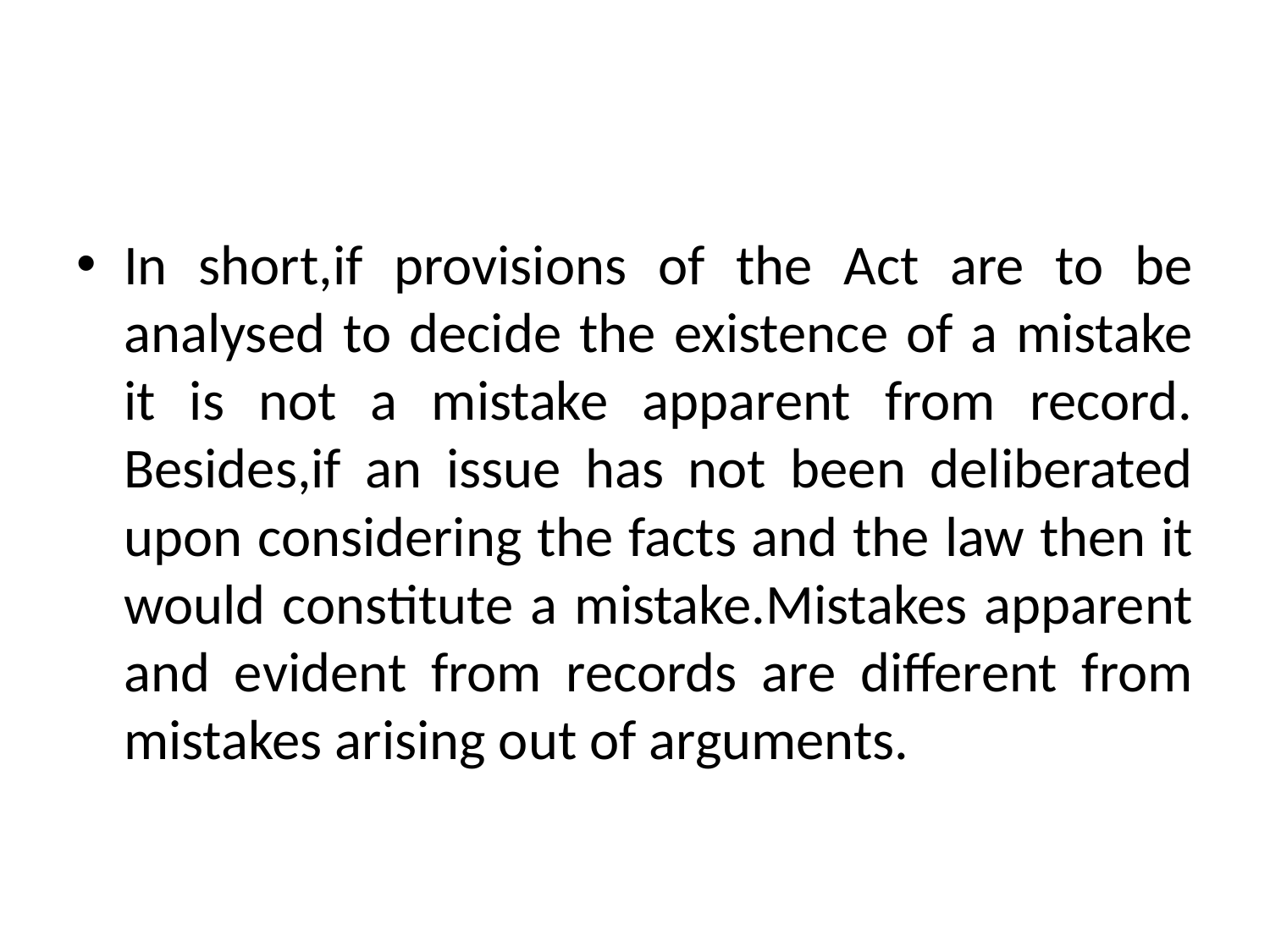

#
In short,if provisions of the Act are to be analysed to decide the existence of a mistake it is not a mistake apparent from record. Besides,if an issue has not been deliberated upon considering the facts and the law then it would constitute a mistake.Mistakes apparent and evident from records are different from mistakes arising out of arguments.